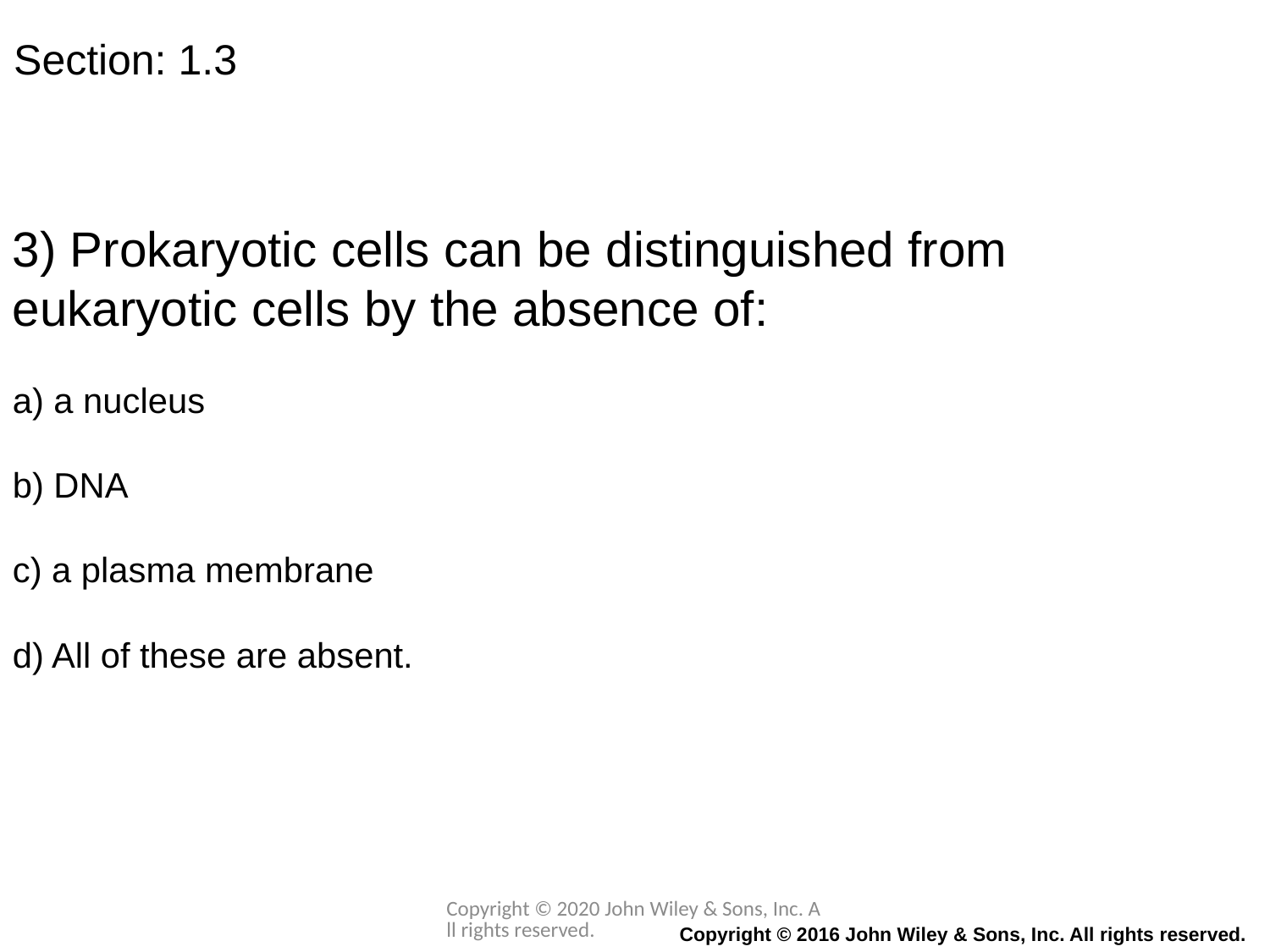

Section: 1.3

3) Prokaryotic cells can be distinguished from eukaryotic cells by the absence of:

a) a nucleus

b) DNA

c) a plasma membrane

d) All of these are absent.
Copyright © 2020 John Wiley & Sons, Inc. All rights reserved.
Copyright © 2016 John Wiley & Sons, Inc. All rights reserved.